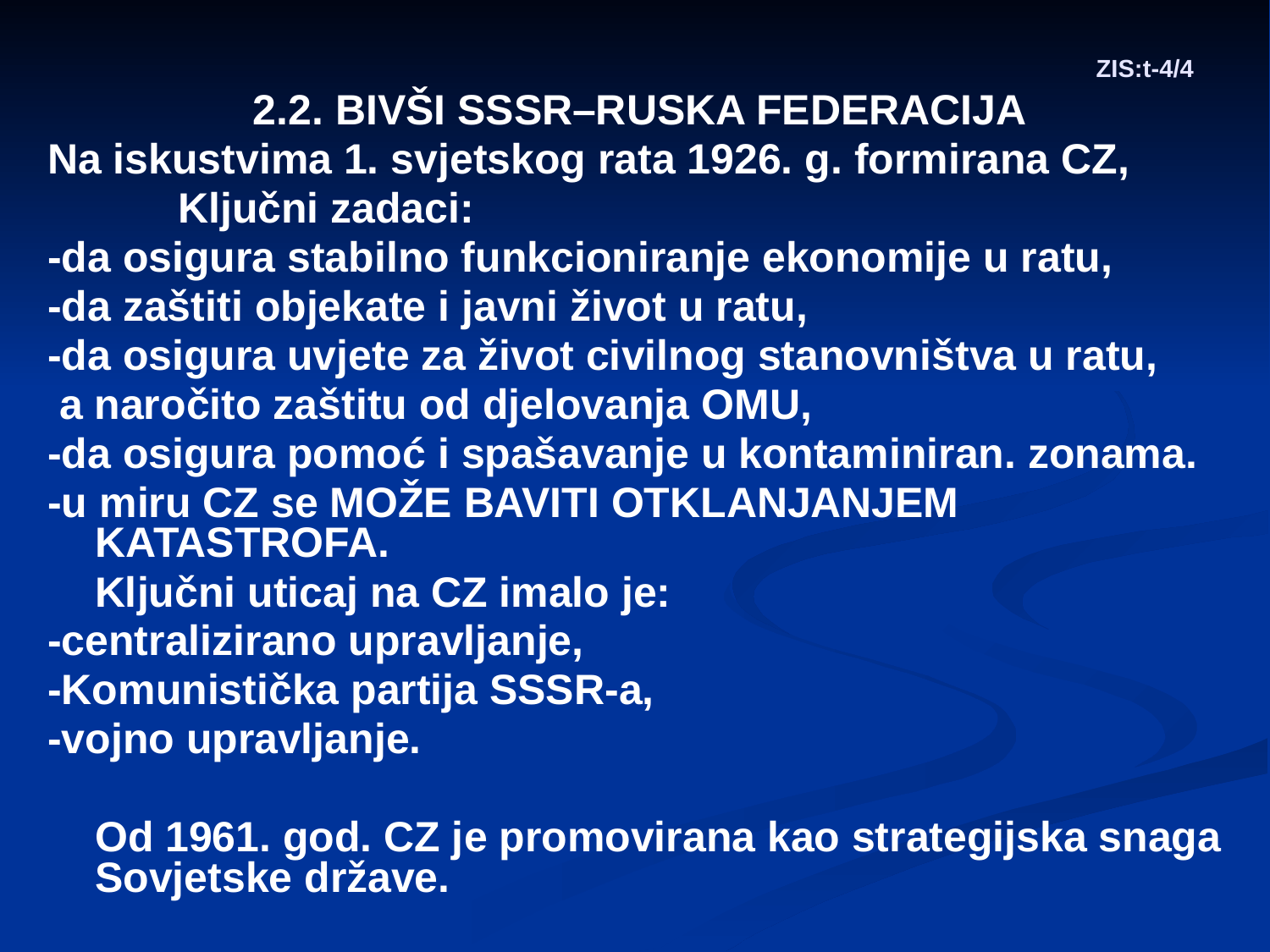

# ZIS:t-4/4
2.2. BIVŠI SSSR–RUSKA FEDERACIJA
Na iskustvima 1. svjetskog rata 1926. g. formirana CZ,
           Ključni zadaci:
-da osigura stabilno funkcioniranje ekonomije u ratu,
-da zaštiti objekate i javni život u ratu,
-da osigura uvjete za život civilnog stanovništva u ratu,
 a naročito zaštitu od djelovanja OMU,
-da osigura pomoć i spašavanje u kontaminiran. zonama.
-u miru CZ se MOŽE BAVITI OTKLANJANJEM KATASTROFA.
    Ključni uticaj na CZ imalo je:
-centralizirano upravljanje,
-Komunistička partija SSSR-a,
-vojno upravljanje.

    Od 1961. god. CZ je promovirana kao strategijska snaga Sovjetske države.